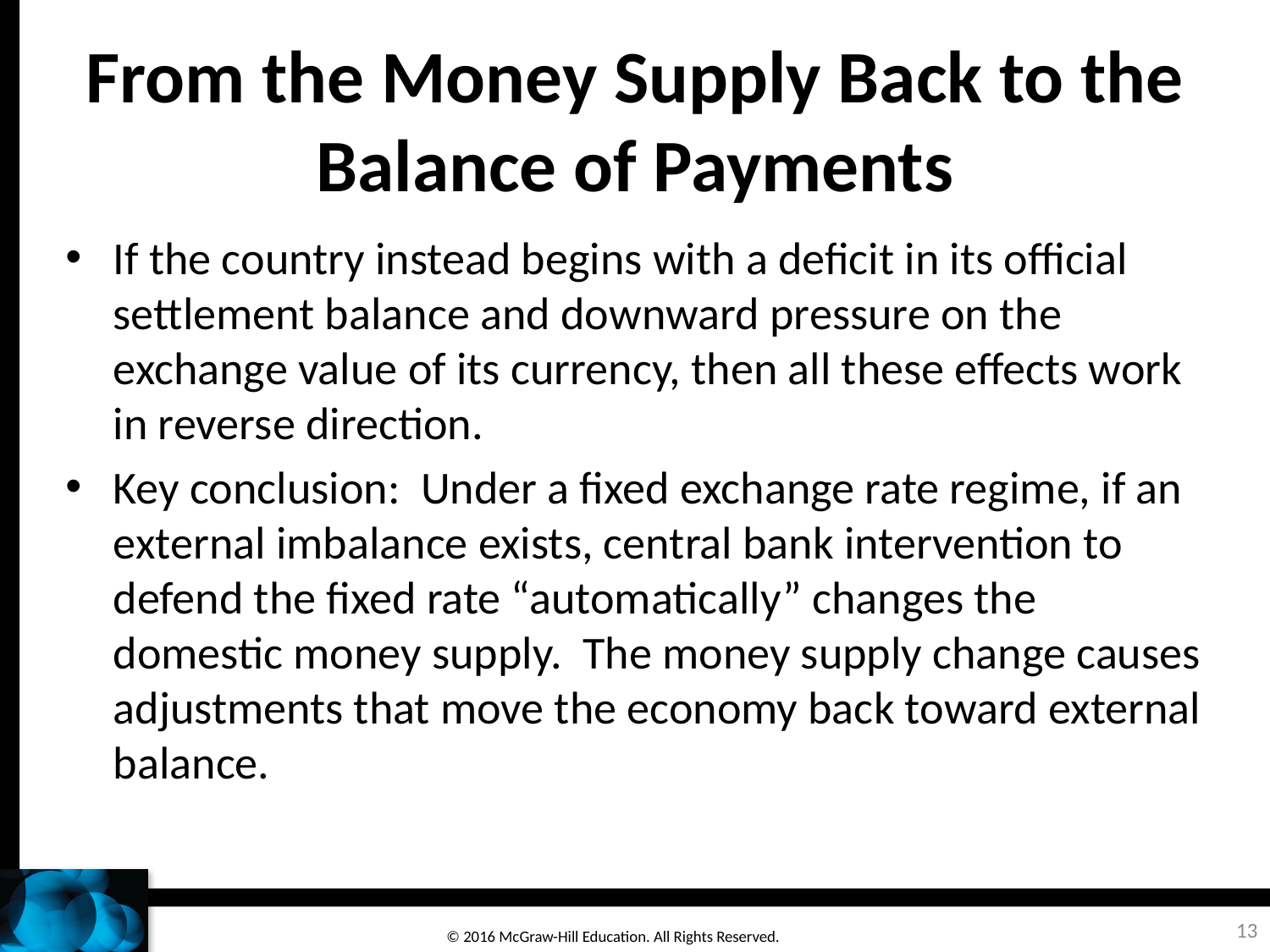

# From the Money Supply Back to the Balance of Payments
If the country instead begins with a deficit in its official settlement balance and downward pressure on the exchange value of its currency, then all these effects work in reverse direction.
Key conclusion:  Under a fixed exchange rate regime, if an external imbalance exists, central bank intervention to defend the fixed rate “automatically” changes the domestic money supply.  The money supply change causes adjustments that move the economy back toward external balance.
13
© 2016 McGraw-Hill Education. All Rights Reserved.